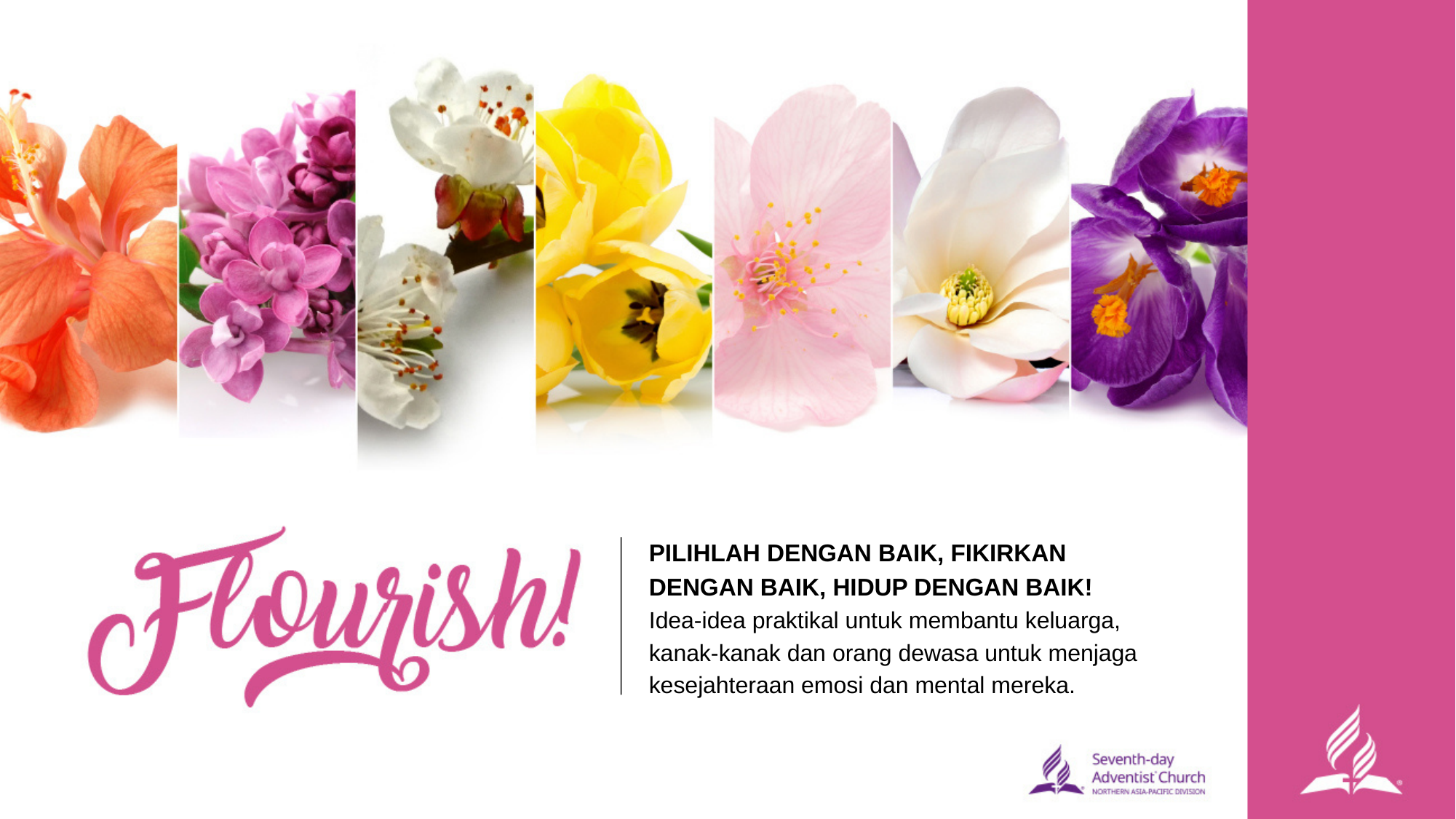

PILIHLAH DENGAN BAIK, FIKIRKAN DENGAN BAIK, HIDUP DENGAN BAIK!
Idea-idea praktikal untuk membantu keluarga,
kanak-kanak dan orang dewasa untuk menjaga
kesejahteraan emosi dan mental mereka.